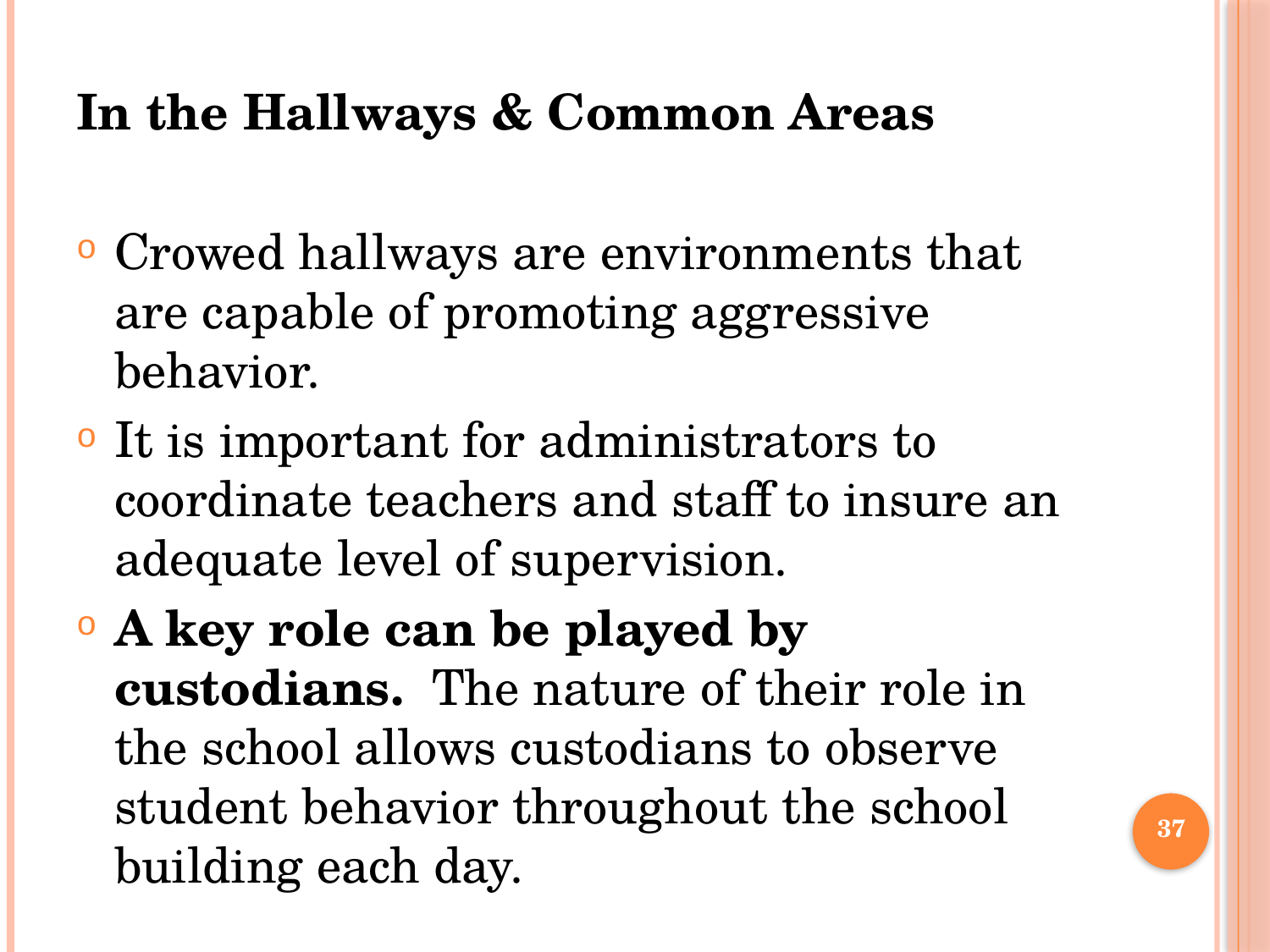

In the Hallways & Common Areas

Crowed hallways are environments that are capable of promoting aggressive behavior.
It is important for administrators to coordinate teachers and staff to insure an adequate level of supervision.
A key role can be played by custodians.  The nature of their role in the school allows custodians to observe student behavior throughout the school building each day.

37